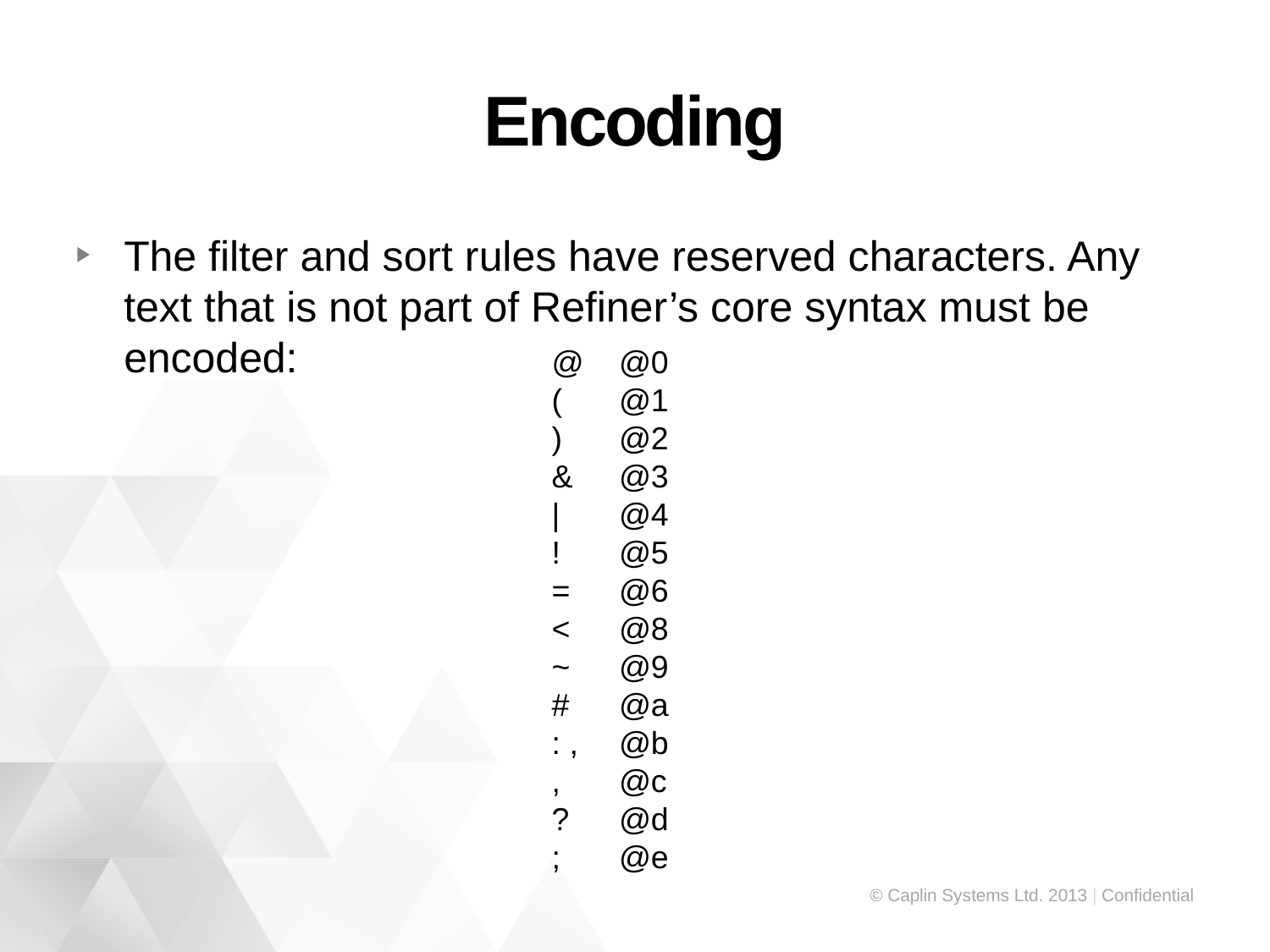

# Encoding
The filter and sort rules have reserved characters. Any text that is not part of Refiner’s core syntax must be encoded:

@
(
)
&
|
!
=
<
~
#
: ,
,
?
;
@0
@1
@2
@3
@4
@5
@6
@8
@9
@a
@b
@c
@d
@e